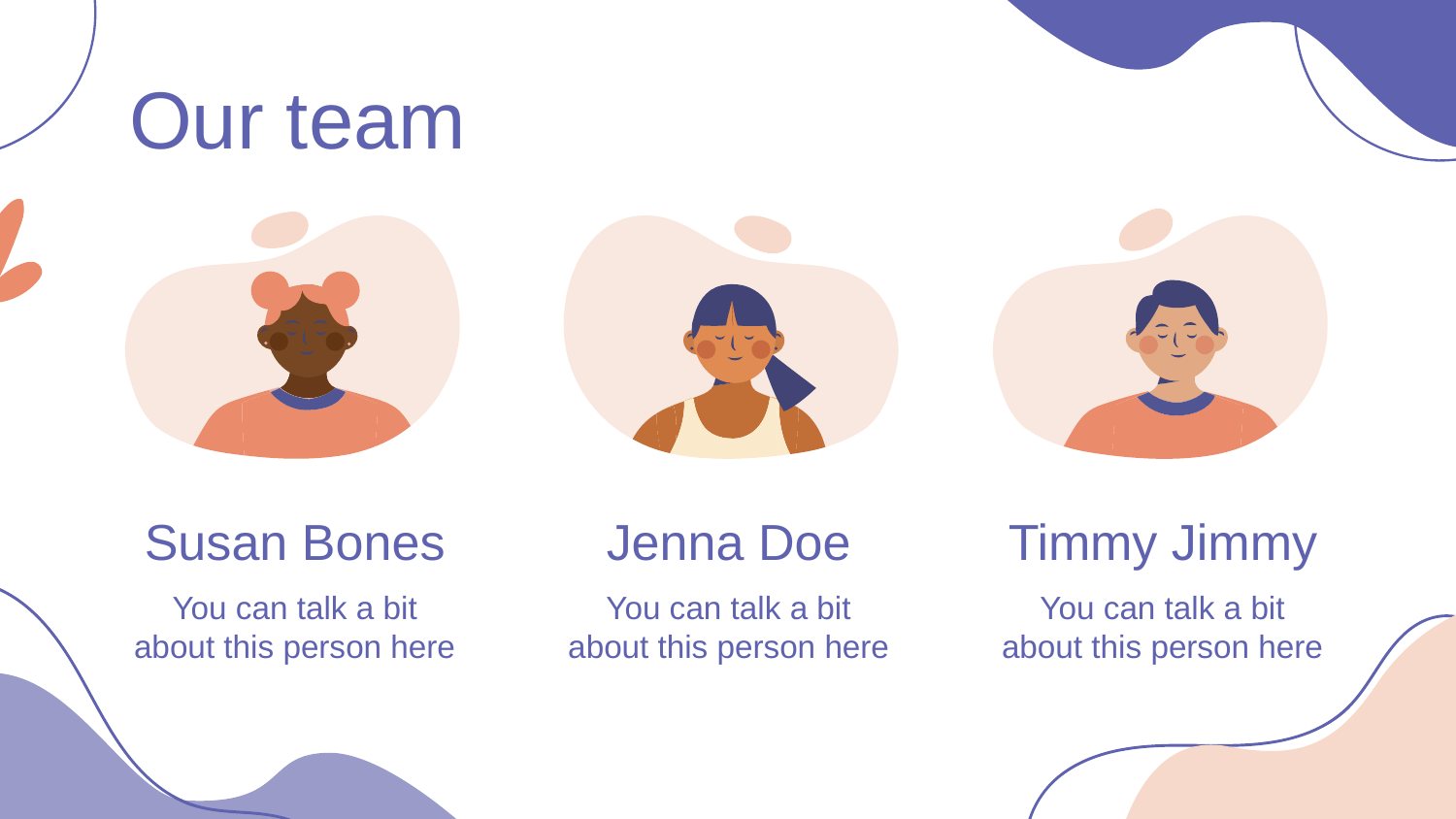

# Our team

Susan Bones
Jenna Doe
Timmy Jimmy
You can talk a bit about this person here
You can talk a bit about this person here
You can talk a bit about this person here